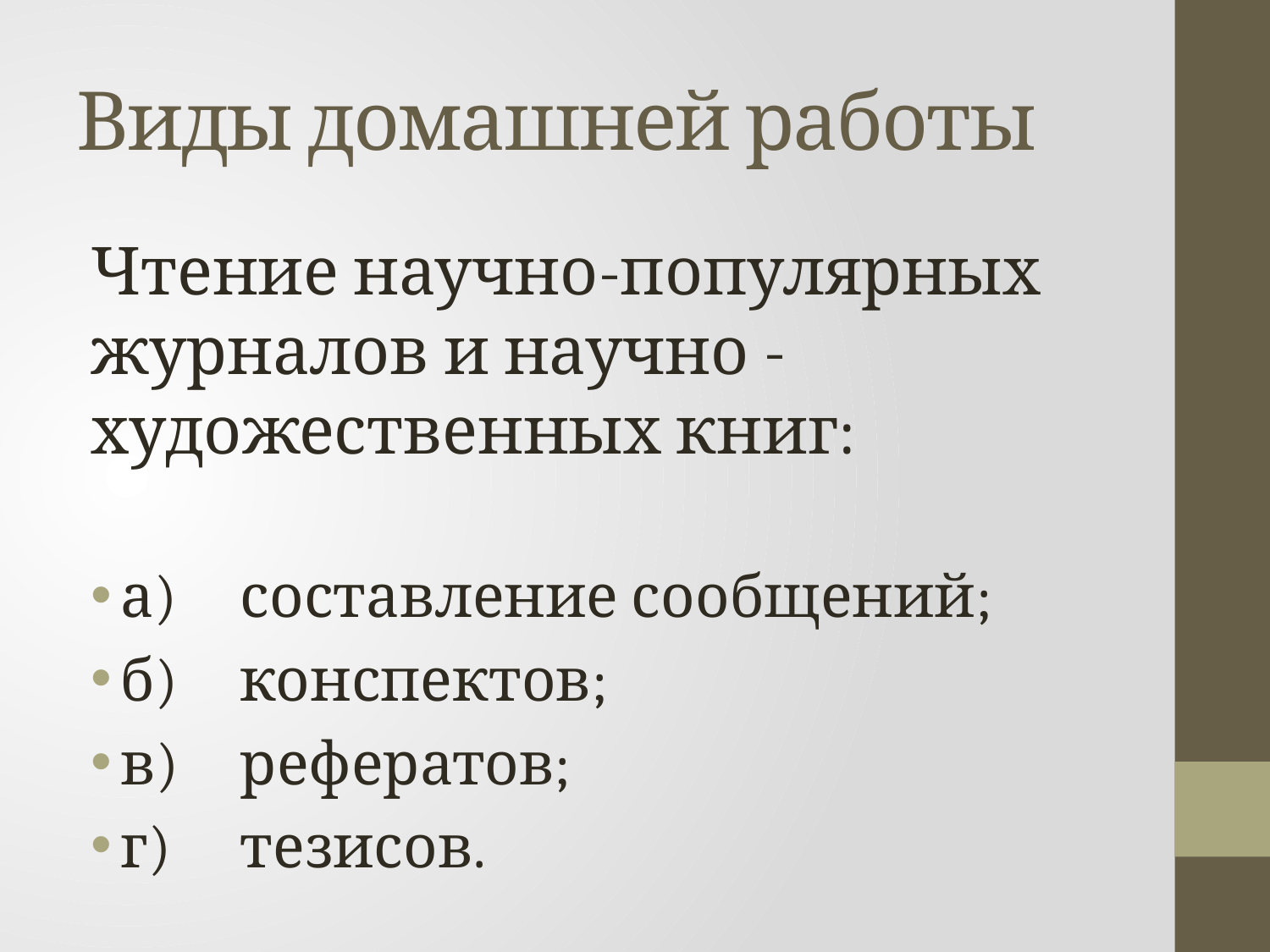

# Виды домашней работы
Чтение научно-популярных журналов и научно -художественных книг:
а)	составление сообщений;
б)	конспектов;
в)	рефератов;
г)	тезисов.